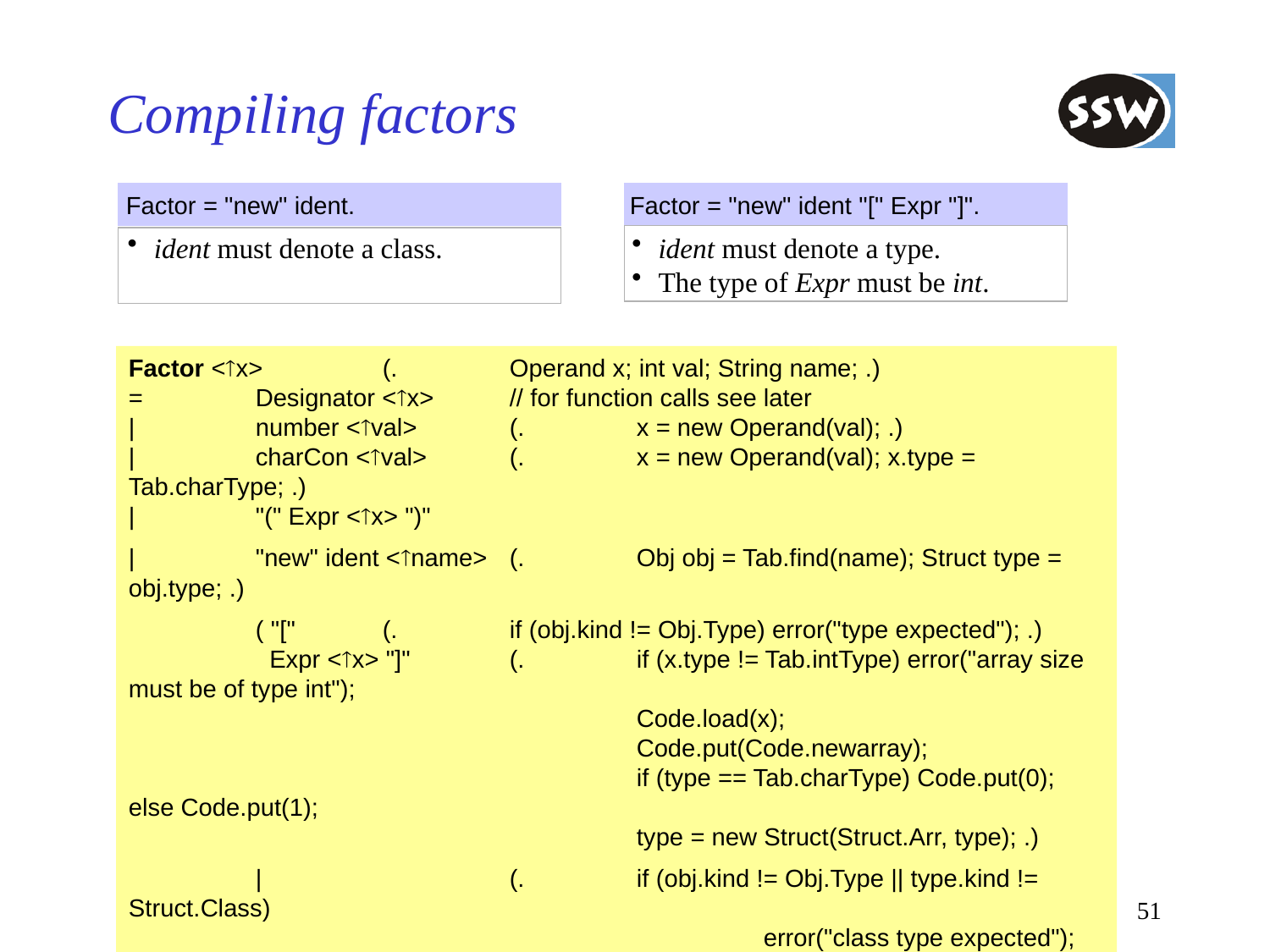

# Compiling factors
Factor = "new" ident.
Factor = "new" ident "[" Expr "]".

ident must denote a class.
ident must denote a type.
The type of Expr must be int.

Factor <↑x>	(.	Operand x; int val; String name; .)
=	Designator <↑x>	// for function calls see later
|	number <↑val>	(.	x = new Operand(val); .)
|	charCon <↑val>	(.	x = new Operand(val); x.type = Tab.charType; .)
|	"(" Expr <↑x> ")"
|	"new" ident <↑name>	(.	Obj obj = Tab.find(name); Struct type = obj.type; .)
	( "["	(.	if (obj.kind != Obj.Type) error("type expected"); .)
	  Expr <↑x> "]"	(.	if (x.type != Tab.intType) error("array size must be of type int");
				Code.load(x);
				Code.put(Code.newarray);
				if (type == Tab.charType) Code.put(0); else Code.put(1);
				type = new Struct(Struct.Arr, type); .)
	|		(.	if (obj.kind != Obj.Type || type.kind != Struct.Class)
					error("class type expected");
				Code.put(Code.new_); Code.put2(type.nFields);
	)		(.	x = new Operand(Operand.Stack, 0, type); .)
.
51